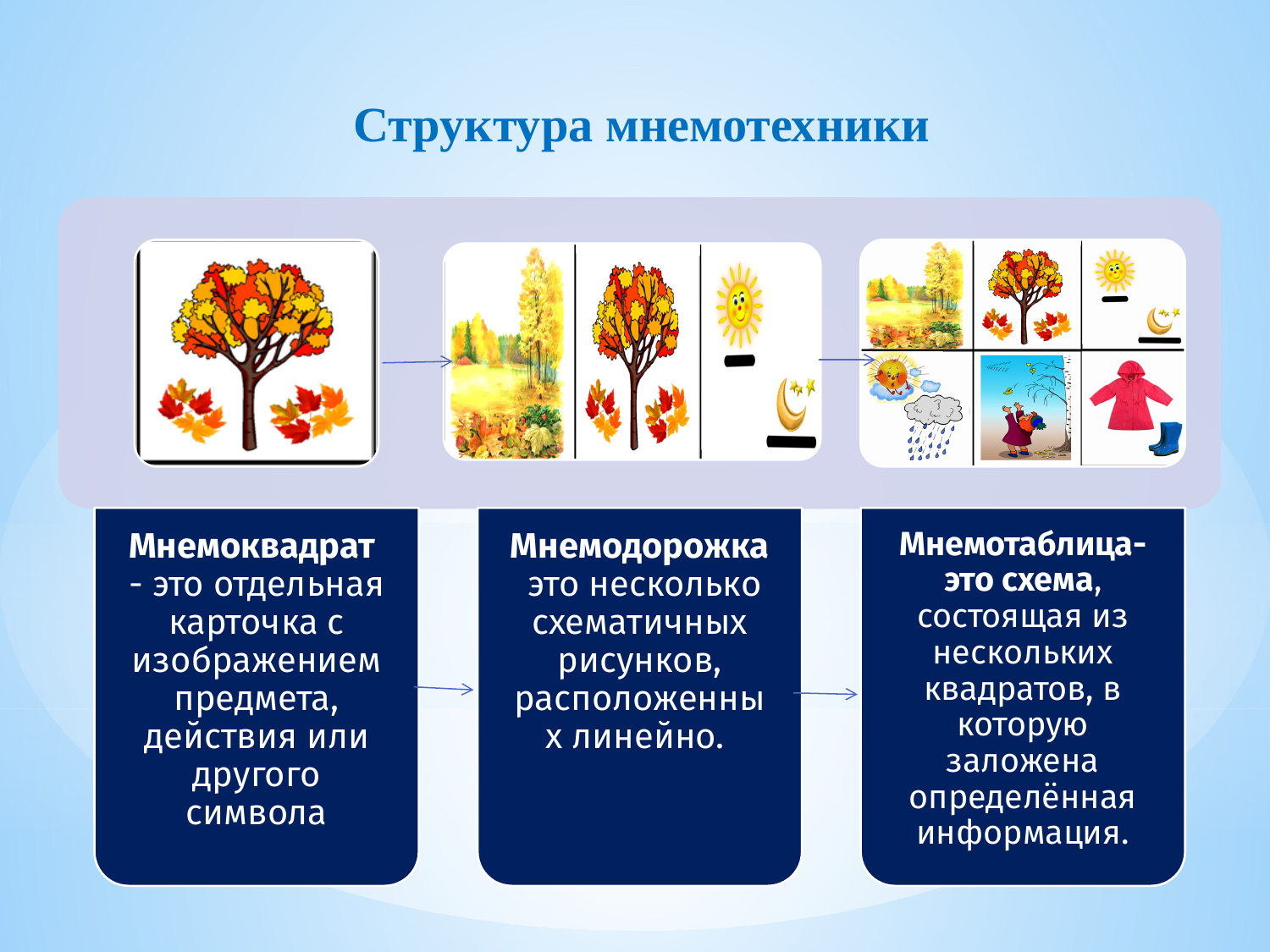

Структура мнемотехники
Мнемоквадрат - это отдельная карточка с изображением предмета, действия или другого символа
Мнемодорожка это несколько схематичных рисунков, расположенных линейно.
Мнемотаблица- это схема, состоящая из нескольких квадратов, в которую заложена определённая информация.